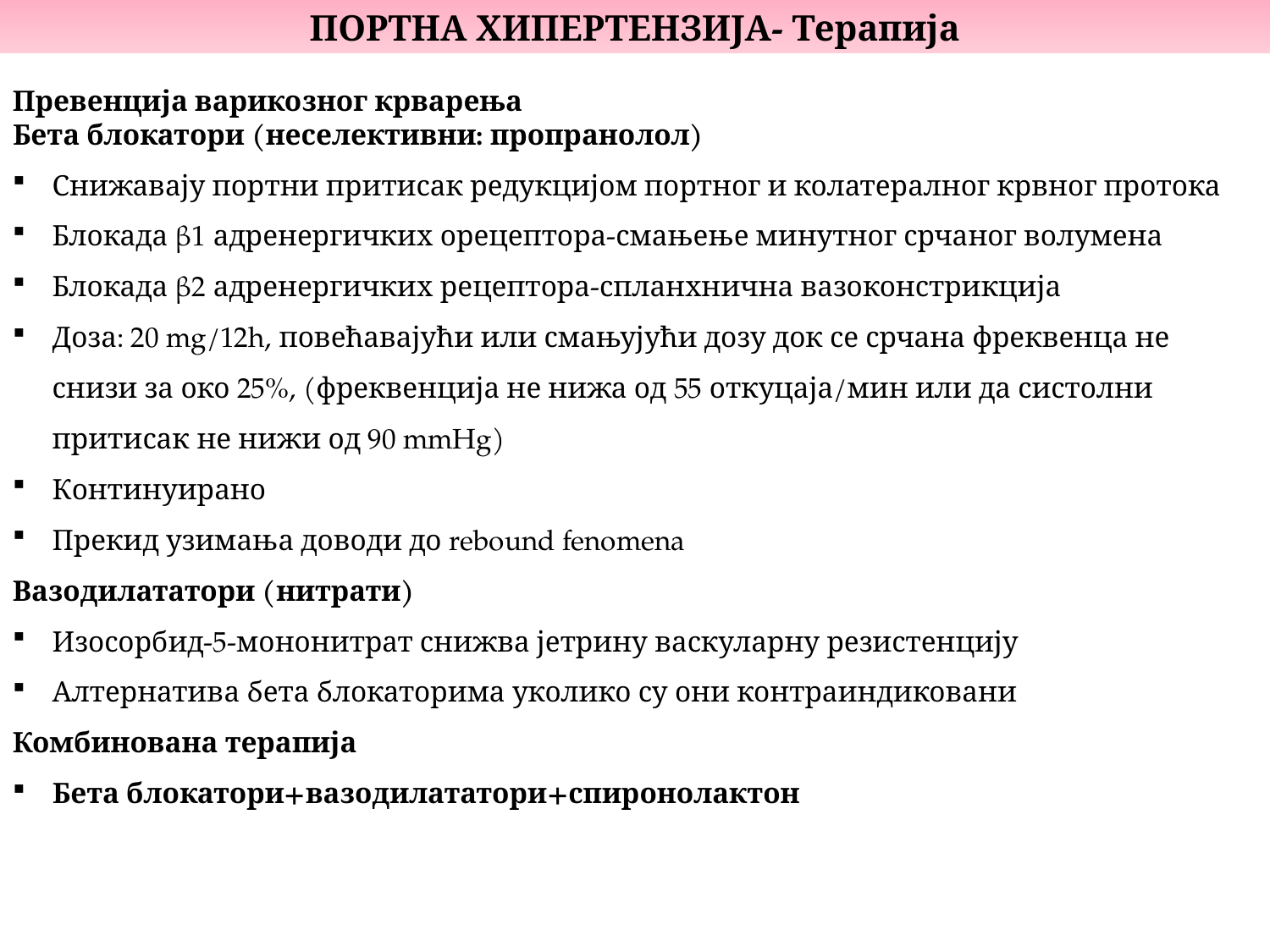

ПОРТНА ХИПЕРТЕНЗИЈА- Терапија
Превенција варикозног крварења
Бета блокатори (неселективни: пропранолол)
Снижавају портни притисак редукцијом портног и колатералног крвног протока
Блокада β1 адренергичких орецептора-смањење минутног срчаног волумена
Блокада β2 адренергичких рецептора-спланхнична вазоконстрикција
Доза: 20 mg/12h, повећавајући или смањујући дозу док се срчана фреквенца не снизи за око 25%, (фреквенција не нижа од 55 откуцаја/мин или да систолни притисак не нижи од 90 mmHg)
Континуирано
Прекид узимања доводи до rebound fenomena
Вазодилататори (нитрати)
Изосорбид-5-мононитрат снижва јетрину васкуларну резистенцију
Алтернатива бета блокаторима уколико су они контраиндиковани
Комбинована терапија
Бета блокатори+вазодилататори+спиронолактон